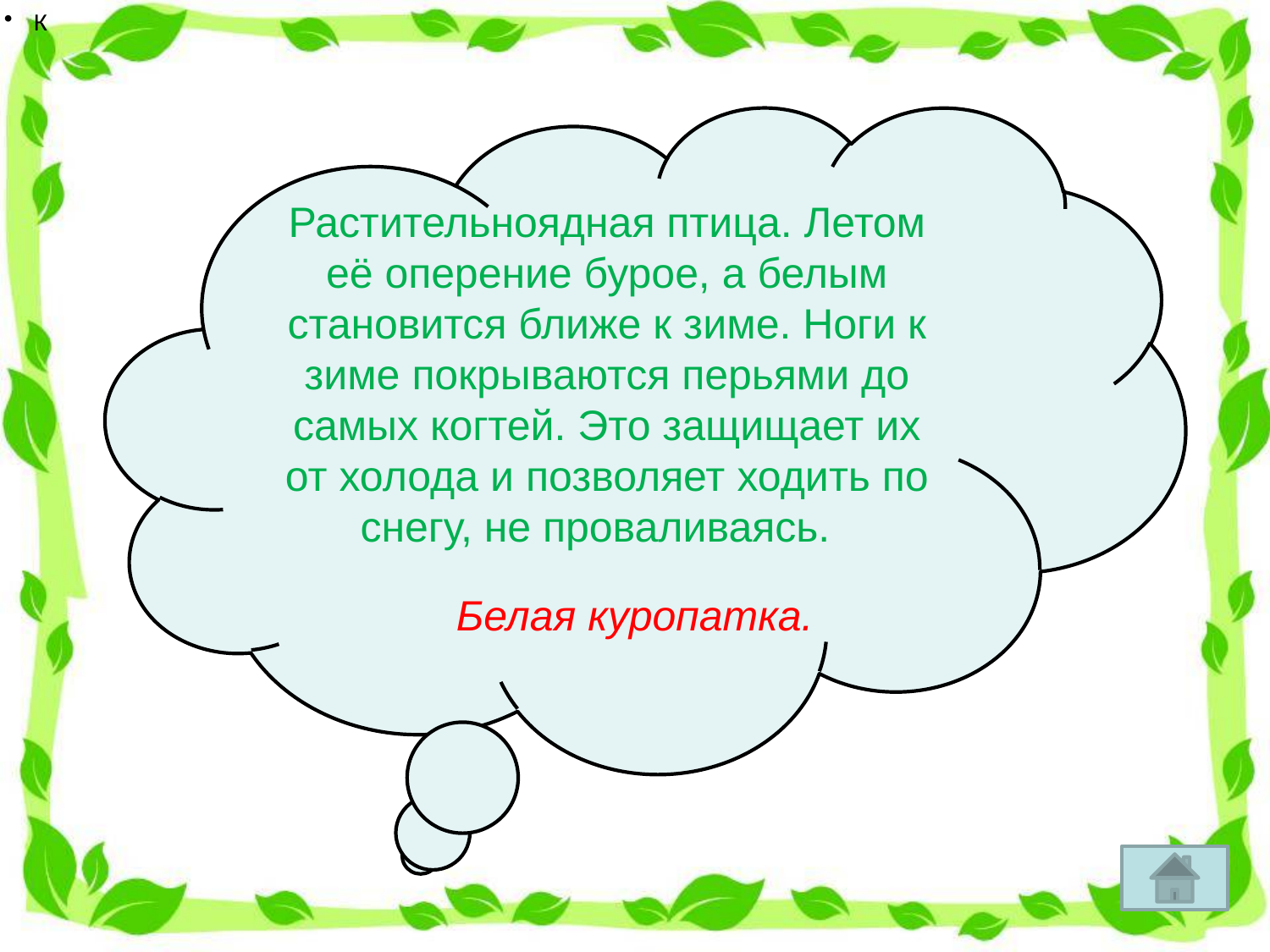

К
Растительноядная птица. Летом её оперение бурое, а белым становится ближе к зиме. Ноги к зиме покрываются перьями до самых когтей. Это защищает их от холода и позволяет ходить по снегу, не проваливаясь.

Белая куропатка.